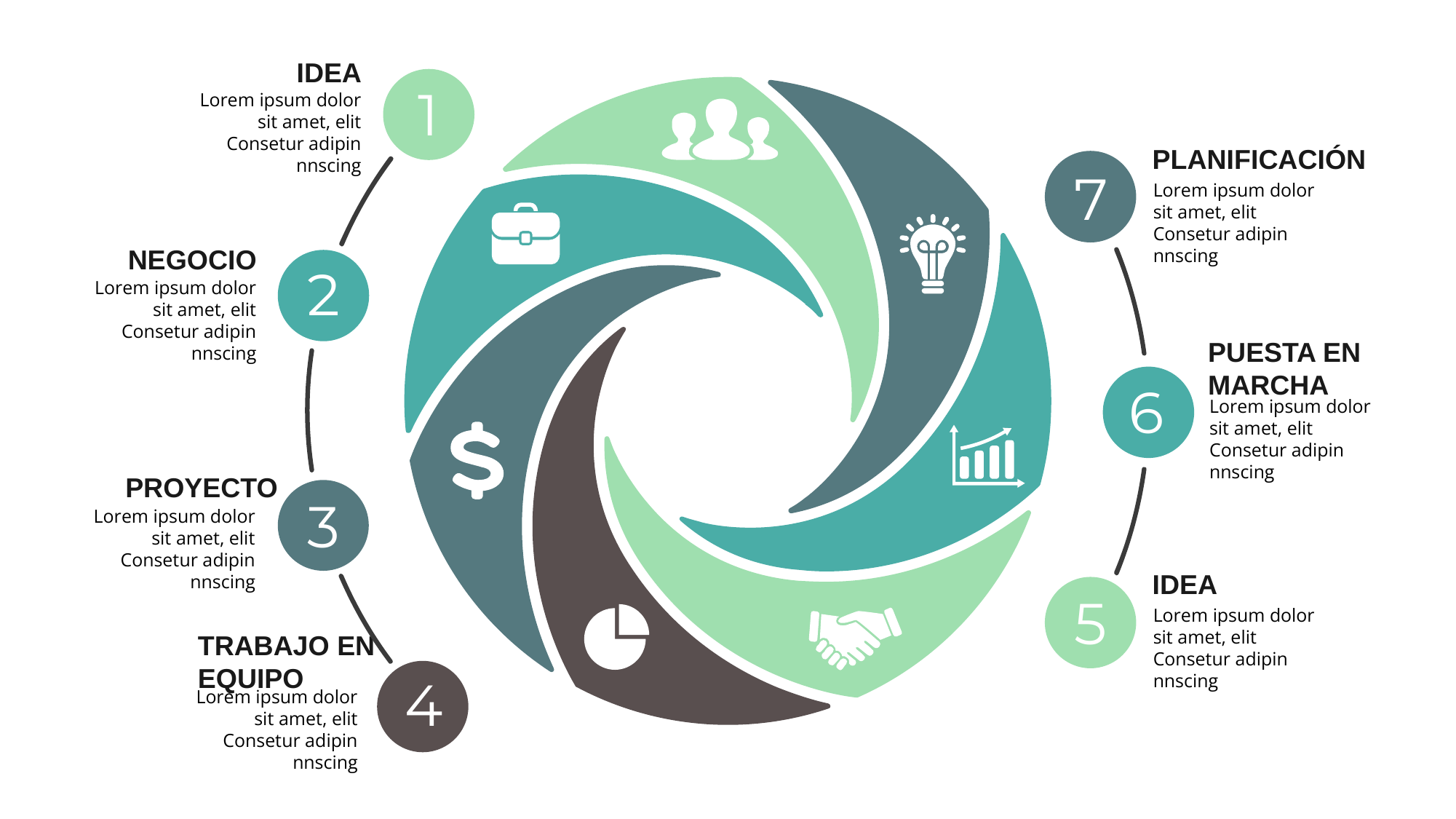

IDEA

1

Lorem ipsum dolor sit amet, elit Consetur adipin nnscing

PLANIFICACIÓN

7
Lorem ipsum dolor sit amet, elit Consetur adipin nnscing

NEGOCIO

2

Lorem ipsum dolor sit amet, elit Consetur adipin nnscing

PUESTA EN MARCHA

6
Lorem ipsum dolor sit amet, elit Consetur adipin nnscing

PROYECTO

3
Lorem ipsum dolor sit amet, elit Consetur adipin nnscing
IDEA

5
Lorem ipsum dolor sit amet, elit Consetur adipin nnscing

TRABAJO EN EQUIPO

4
Lorem ipsum dolor sit amet, elit Consetur adipin nnscing